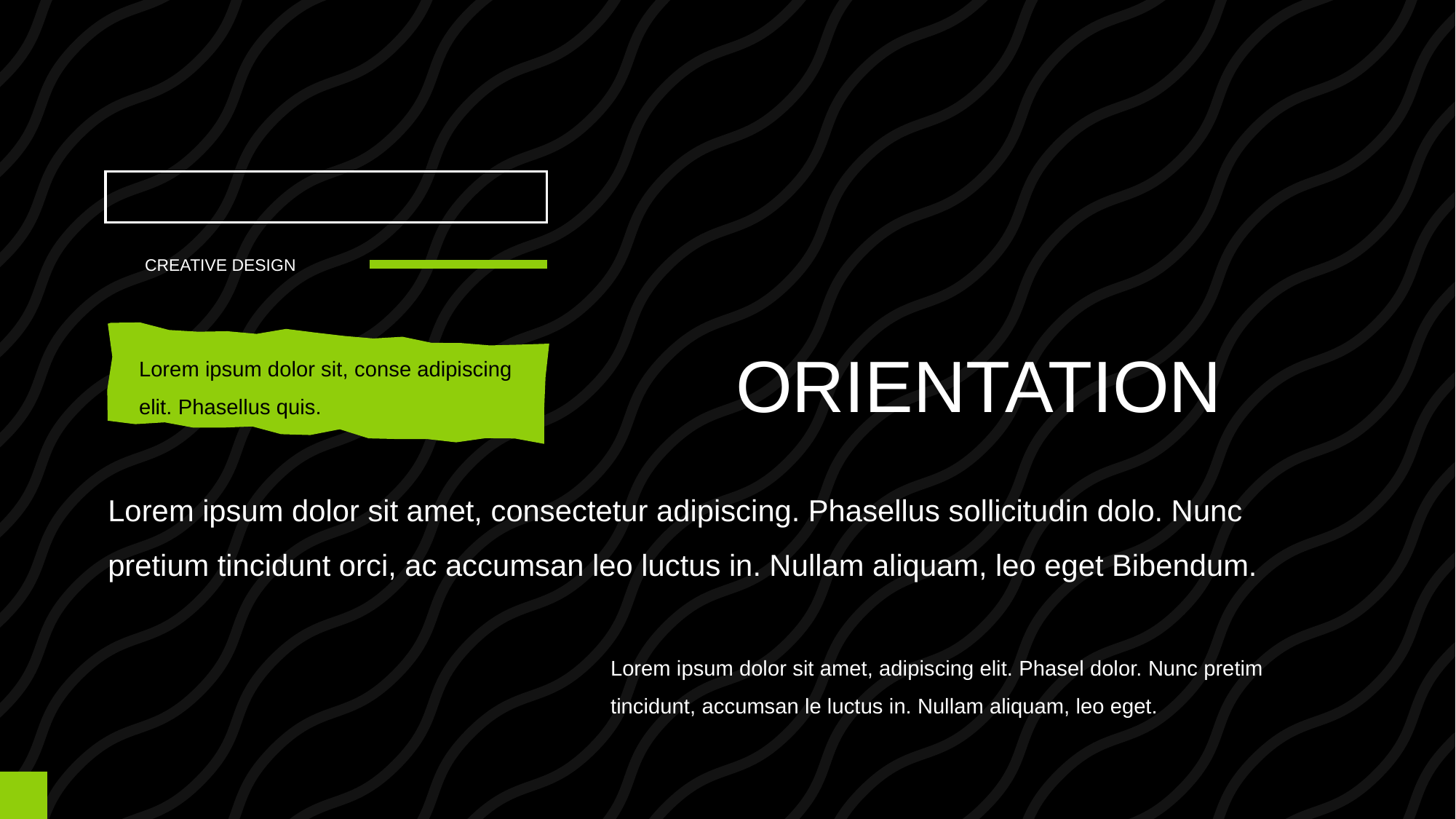

CREATIVE DESIGN

ORIENTATION
Lorem ipsum dolor sit, conse adipiscing elit. Phasellus quis.
Lorem ipsum dolor sit amet, consectetur adipiscing. Phasellus sollicitudin dolo. Nunc pretium tincidunt orci, ac accumsan leo luctus in. Nullam aliquam, leo eget Bibendum.
Lorem ipsum dolor sit amet, adipiscing elit. Phasel dolor. Nunc pretim tincidunt, accumsan le luctus in. Nullam aliquam, leo eget.